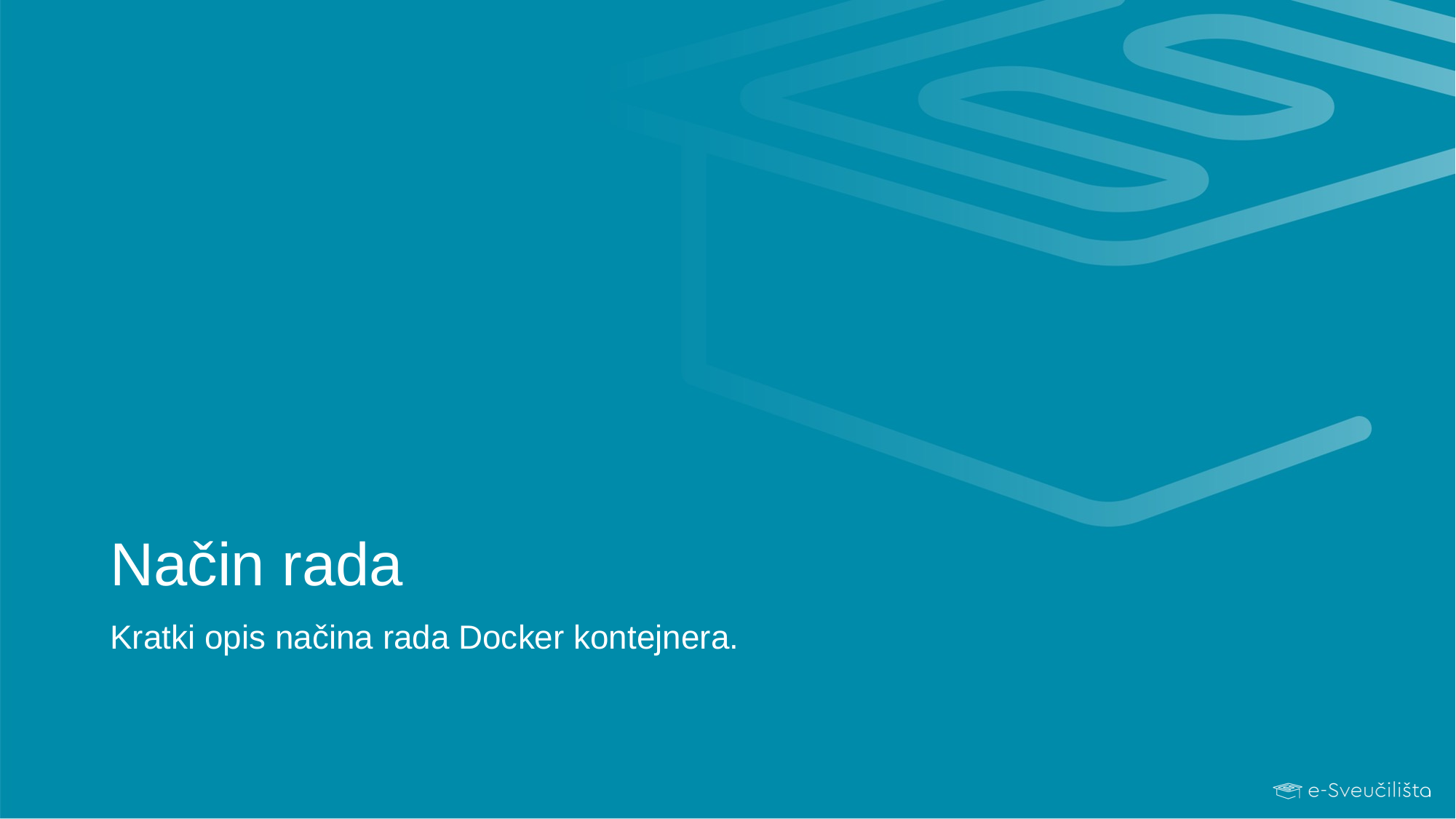

# Način rada
Kratki opis načina rada Docker kontejnera.